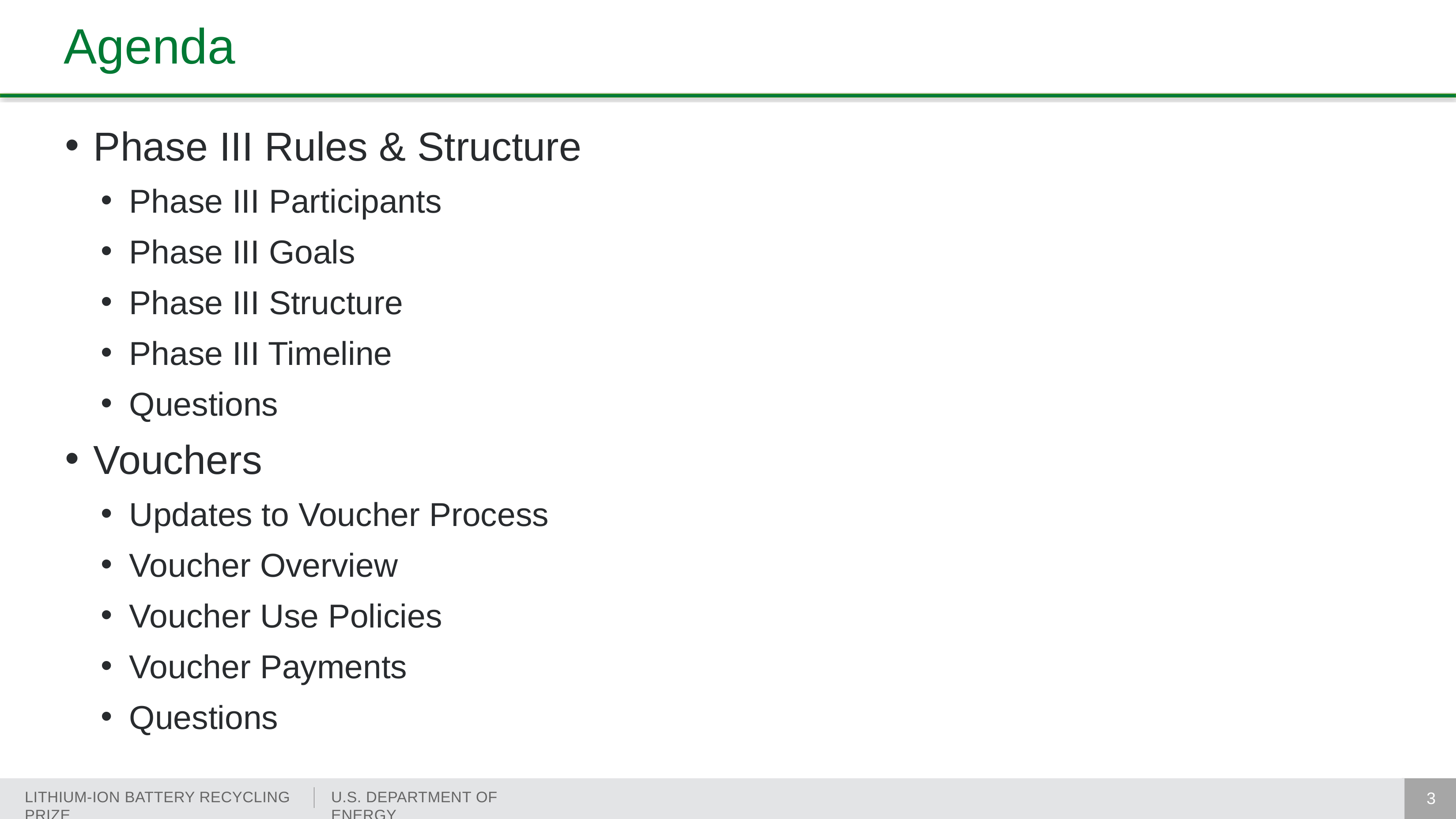

# Agenda
Phase III Rules & Structure
Phase III Participants
Phase III Goals
Phase III Structure
Phase III Timeline
Questions
Vouchers
Updates to Voucher Process
Voucher Overview
Voucher Use Policies
Voucher Payments
Questions

3